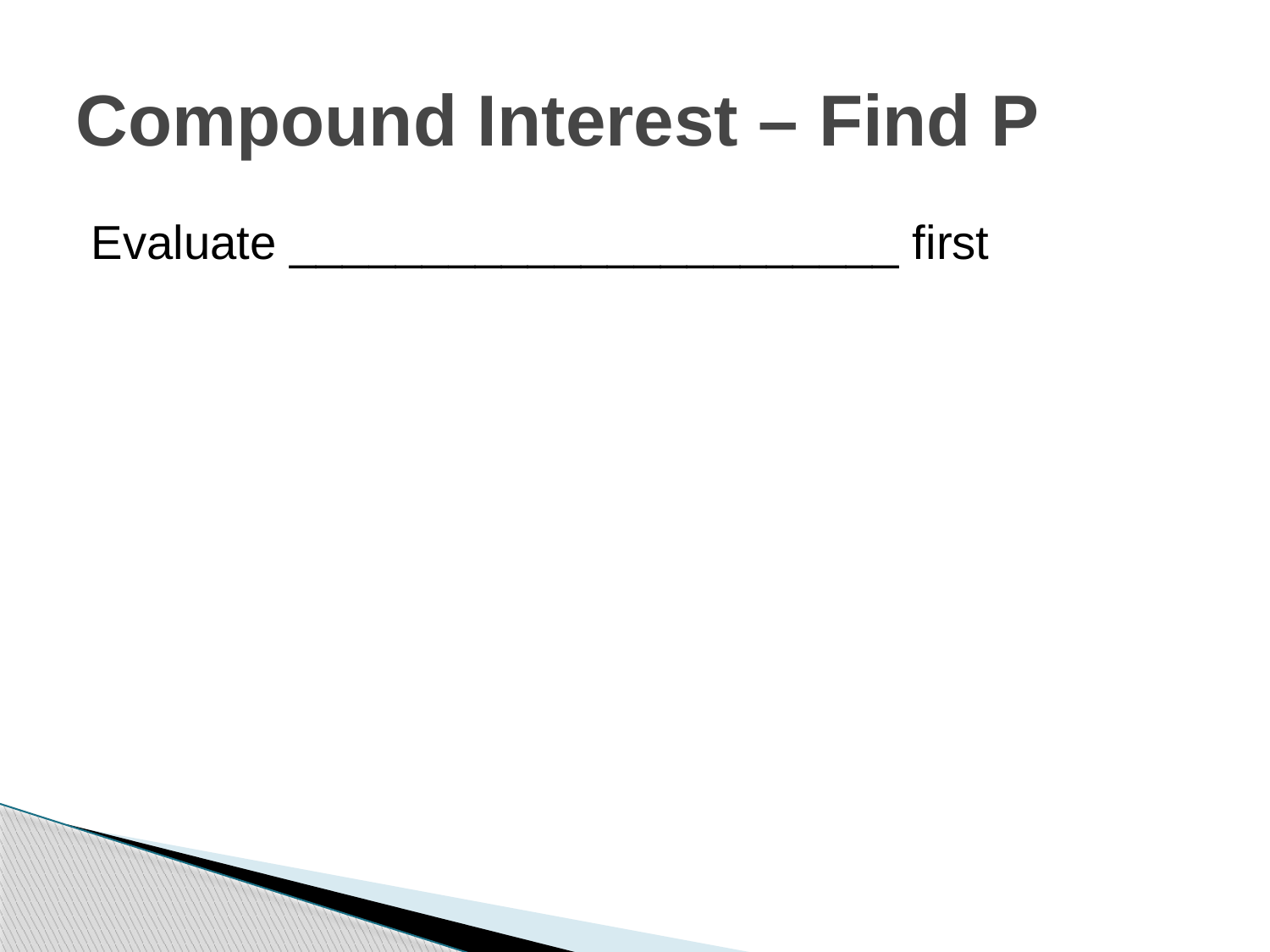

# Compound Interest – Find P
Evaluate _______________________ first